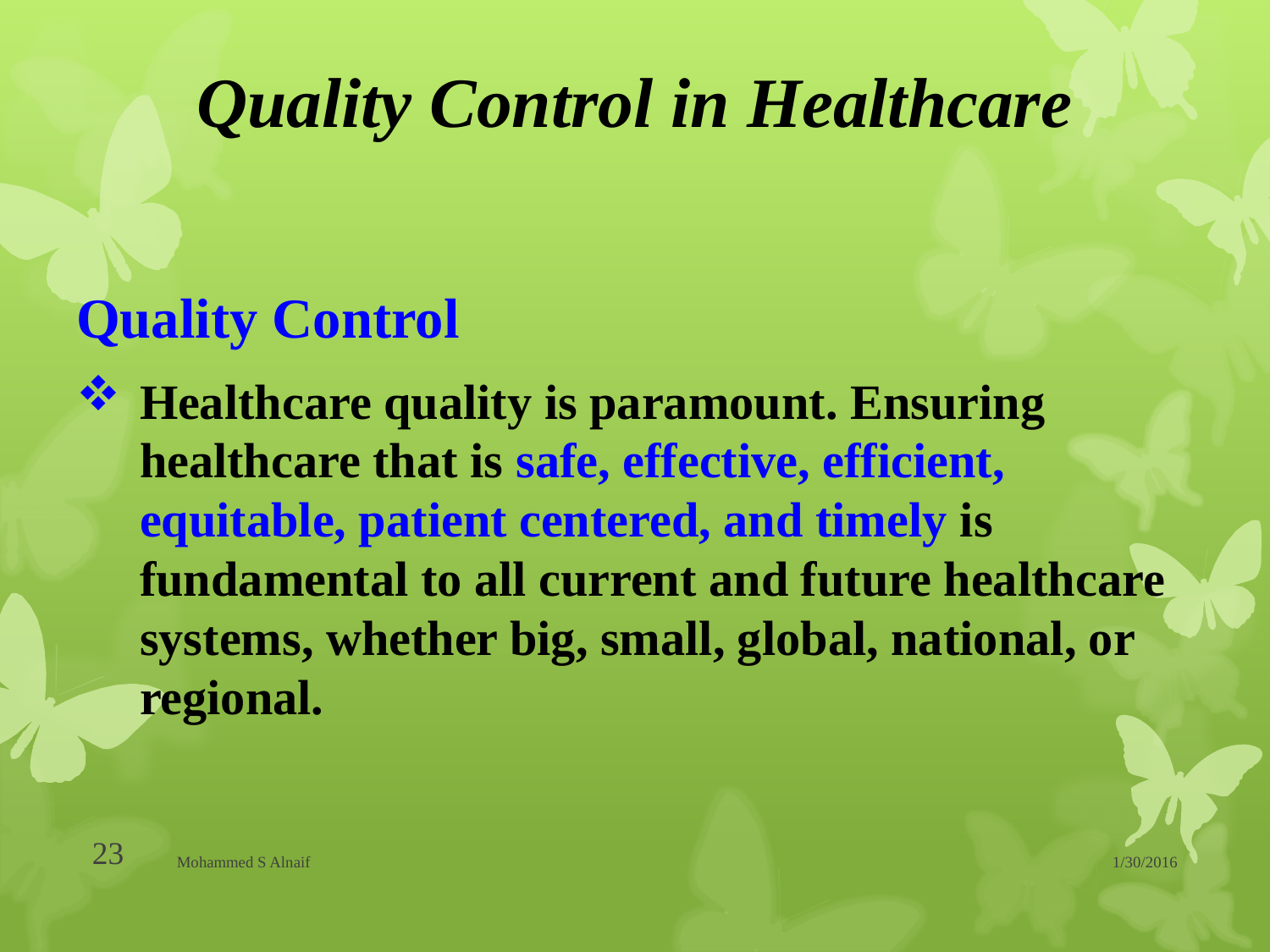

# Quality Control in Healthcare
Quality Control
Healthcare quality is paramount. Ensuring healthcare that is safe, effective, efficient, equitable, patient centered, and timely is fundamental to all current and future healthcare systems, whether big, small, global, national, or regional.
23
Mohammed S Alnaif
1/30/2016